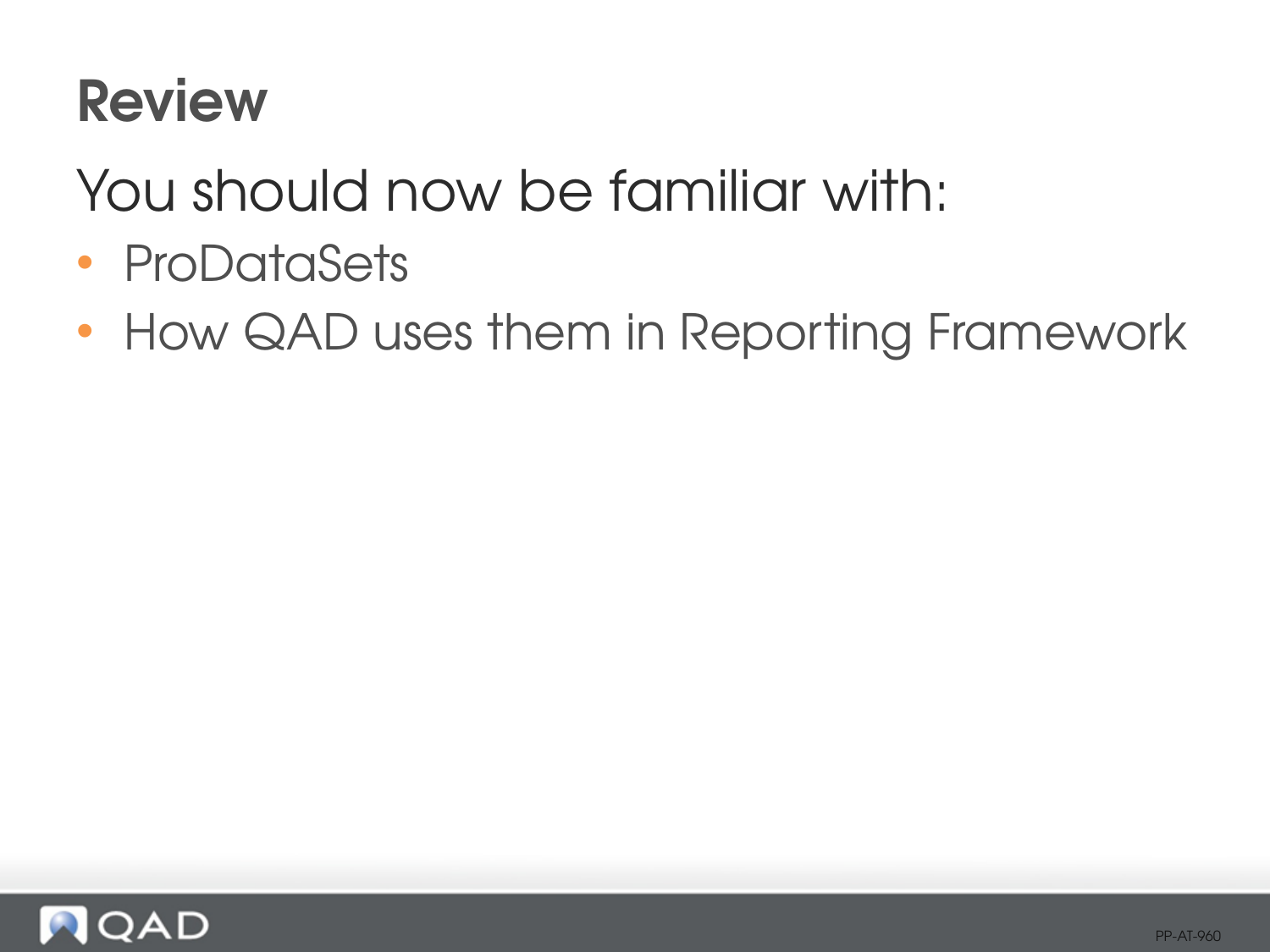

# Review
You should now be familiar with:
ProDataSets
How QAD uses them in Reporting Framework

PP-AT-960